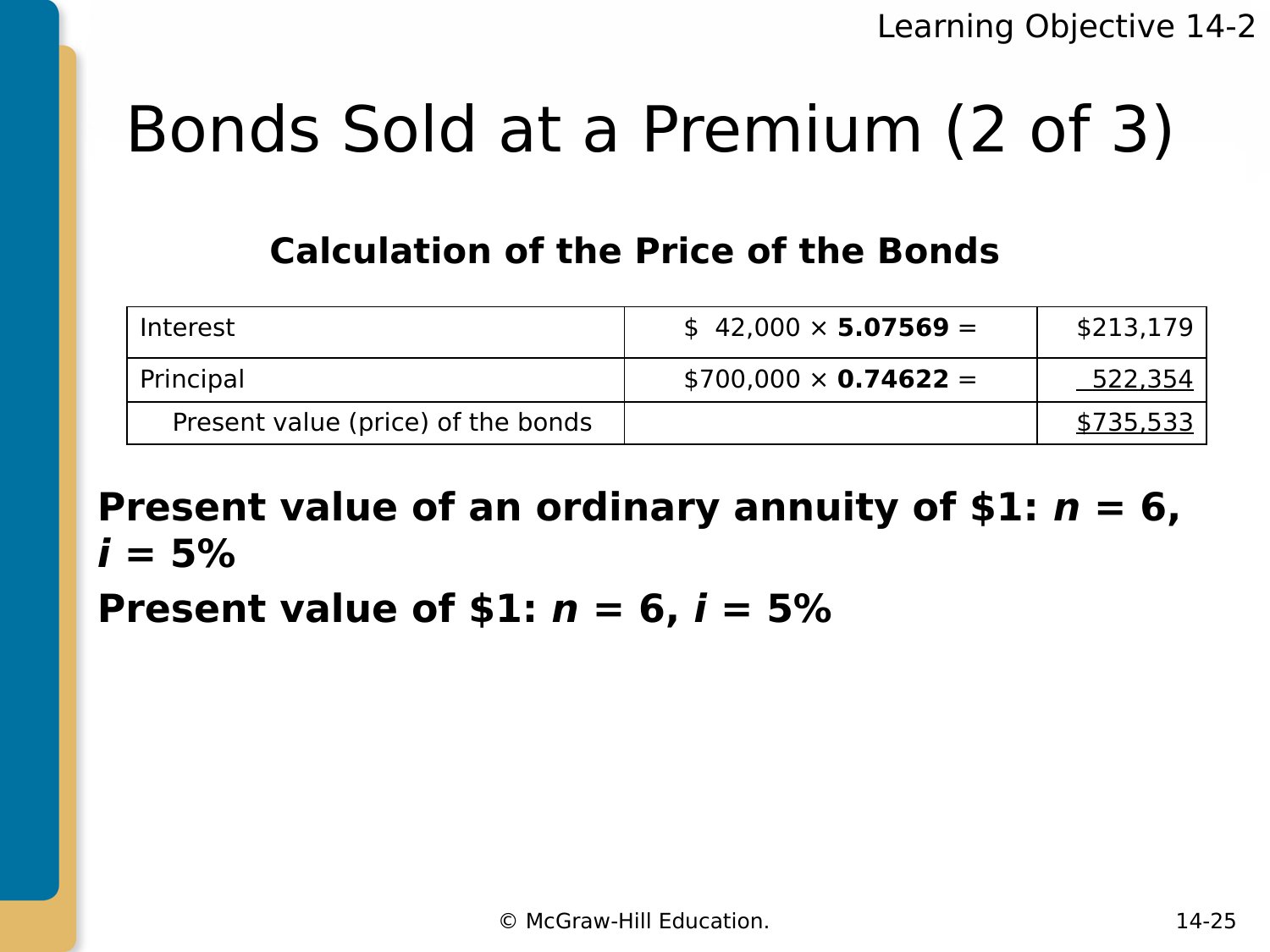

Learning Objective 14-2
# Bonds Sold at a Premium (2 of 3)
Calculation of the Price of the Bonds
| Interest | $ 42,000 × 5.07569 = | $213,179 |
| --- | --- | --- |
| Principal | $700,000 × 0.74622 = | 522,354 |
| Present value (price) of the bonds |  | $735,533 |
Present value of an ordinary annuity of $1: n = 6, i = 5%
Present value of $1: n = 6, i = 5%